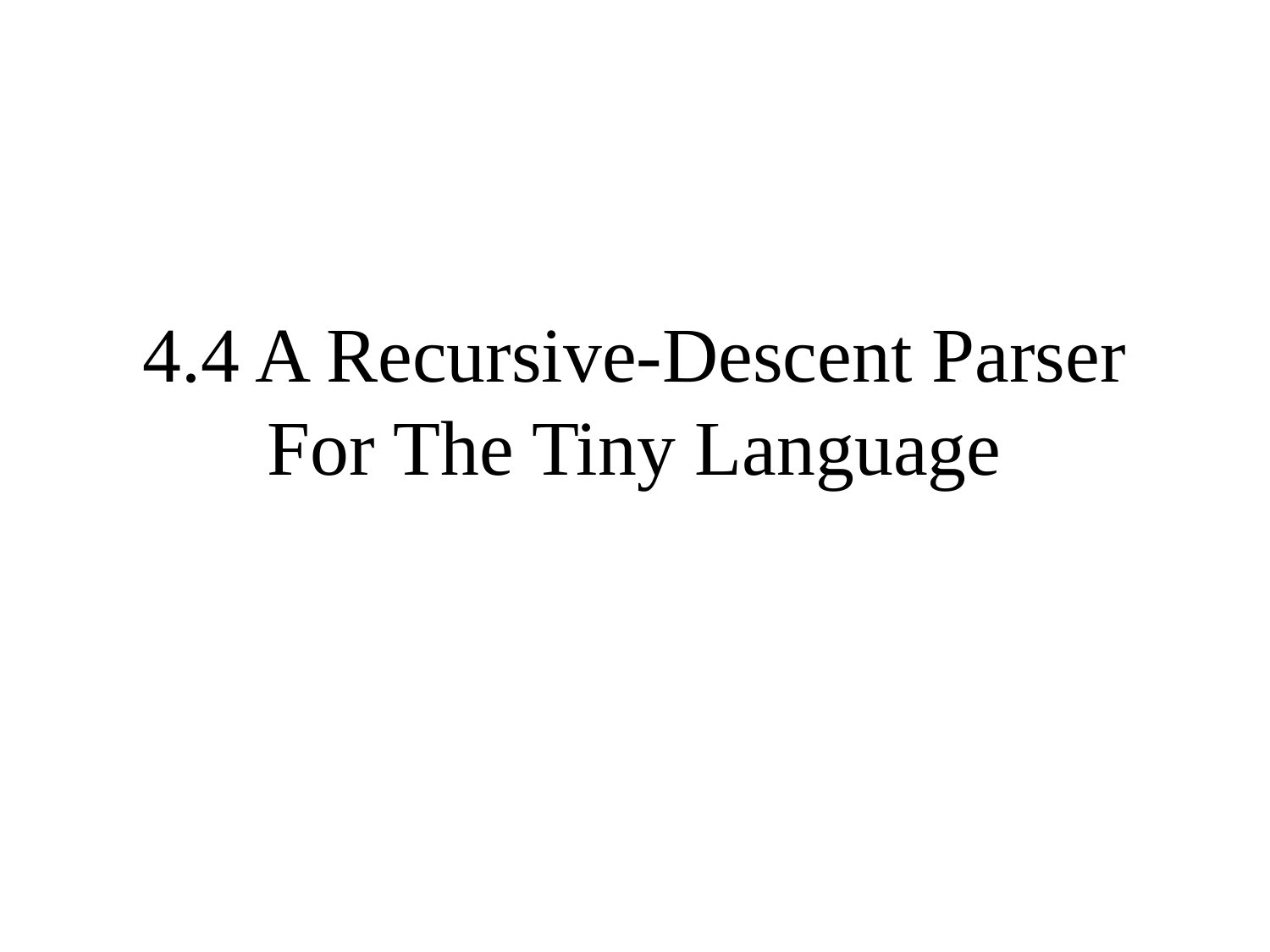

# 4.4 A Recursive-Descent Parser For The Tiny Language